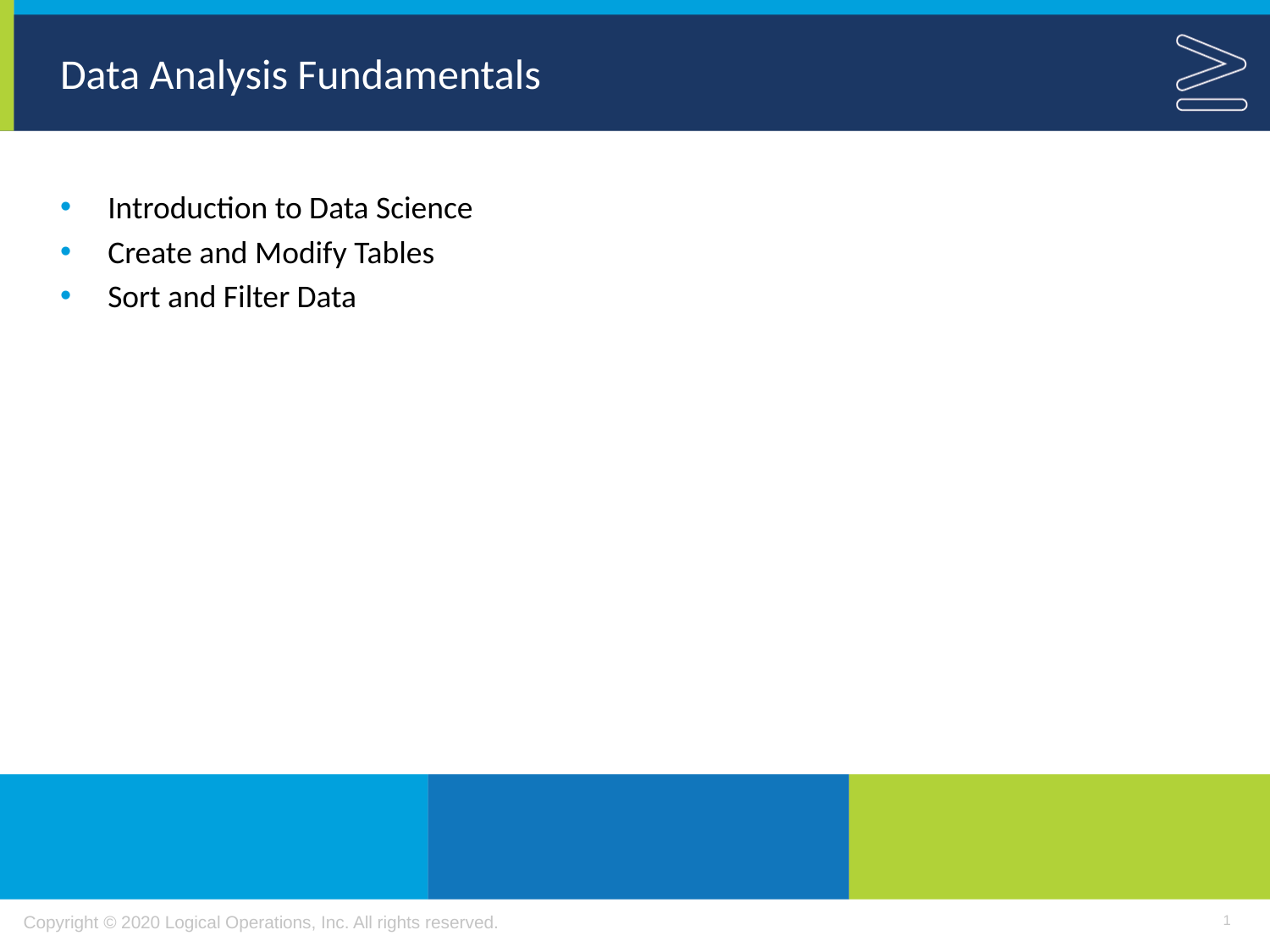

# Data Analysis Fundamentals
Introduction to Data Science
Create and Modify Tables
Sort and Filter Data
1